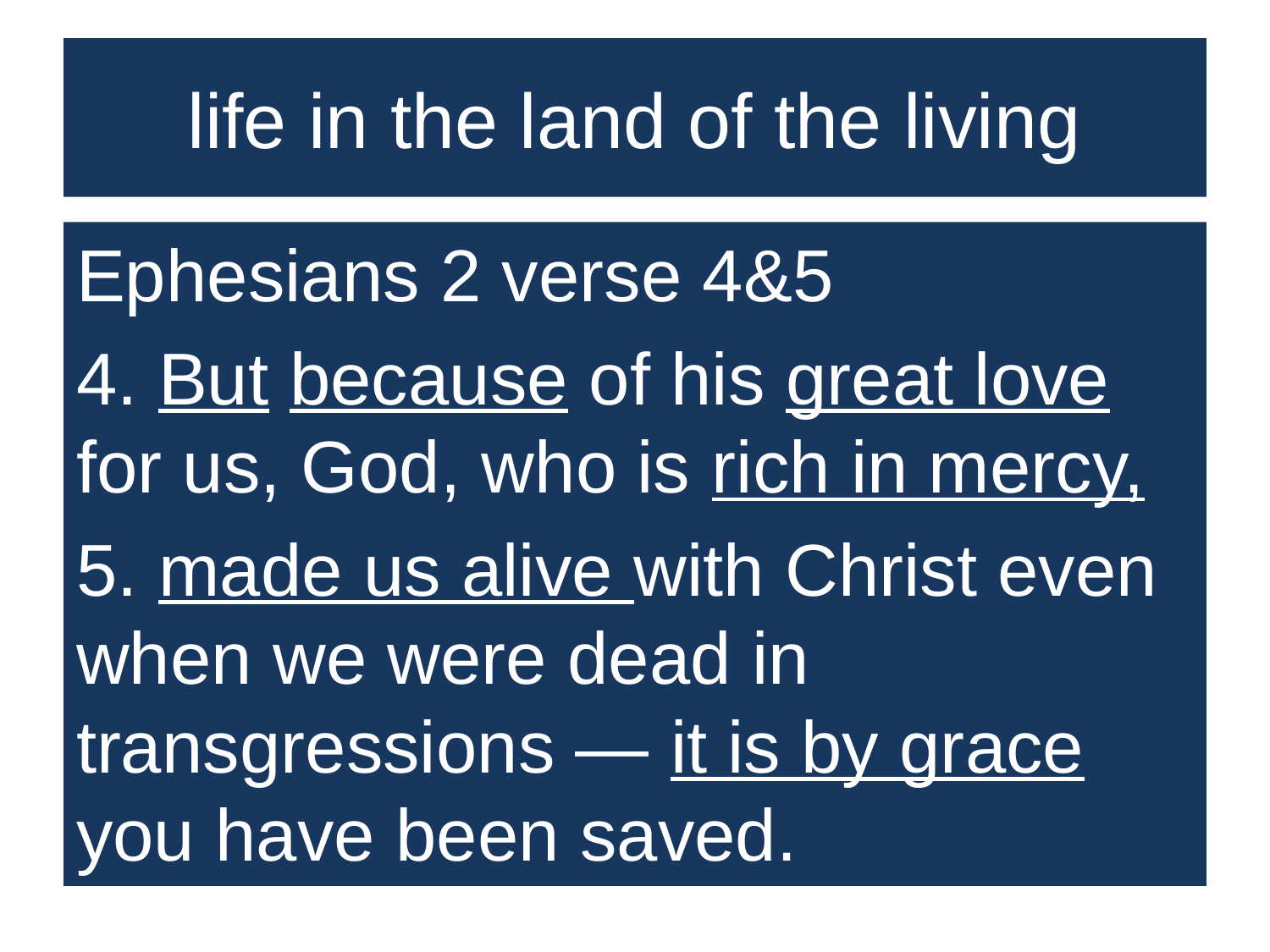

# life in the land of the living
Ephesians 2 verse 4&5
4. But because of his great love for us, God, who is rich in mercy,
5. made us alive with Christ even when we were dead in transgressions — it is by grace you have been saved.